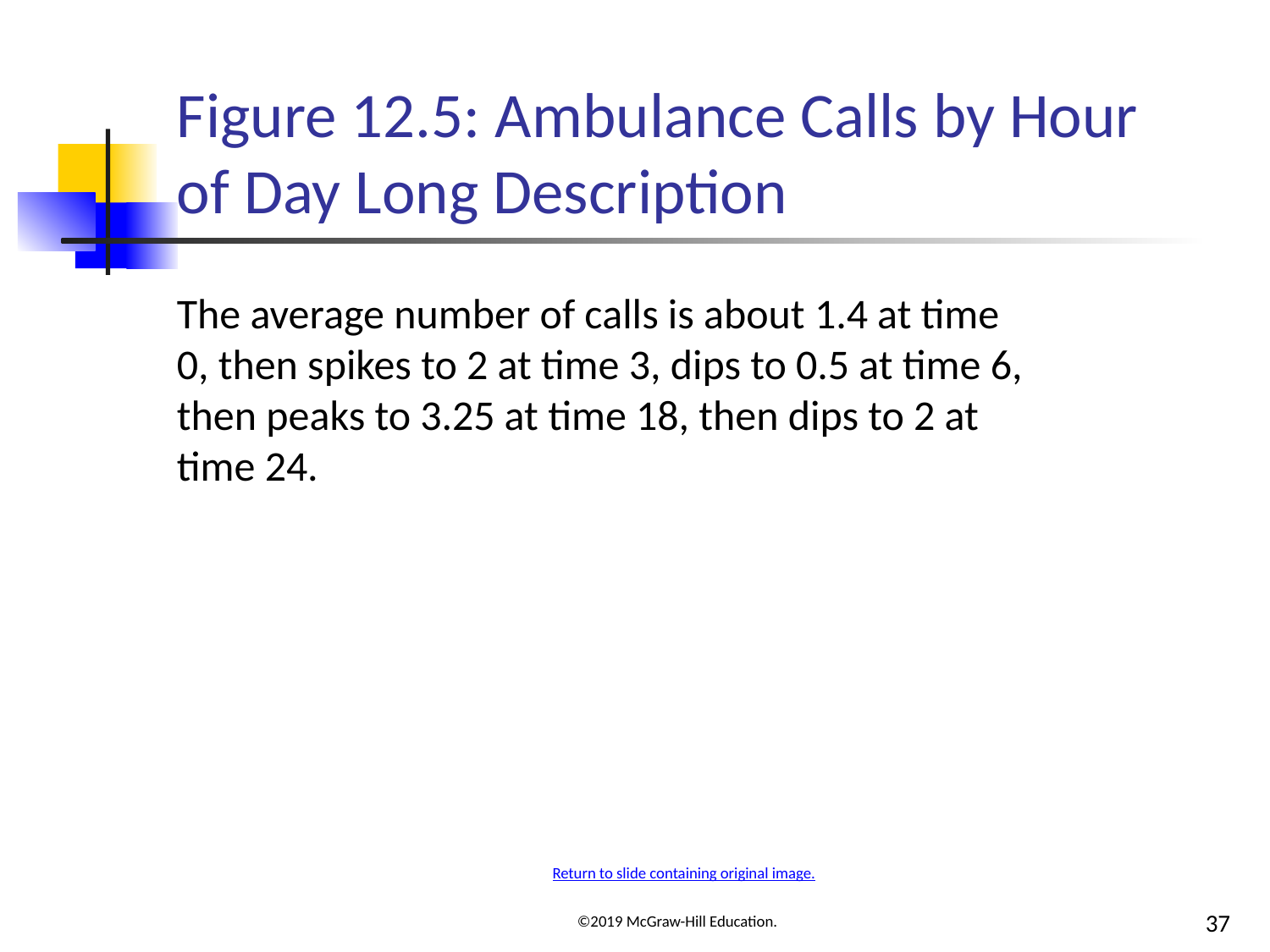

# Figure 12.5: Ambulance Calls by Hour of Day Long Description
The average number of calls is about 1.4 at time 0, then spikes to 2 at time 3, dips to 0.5 at time 6, then peaks to 3.25 at time 18, then dips to 2 at time 24.
Return to slide containing original image.